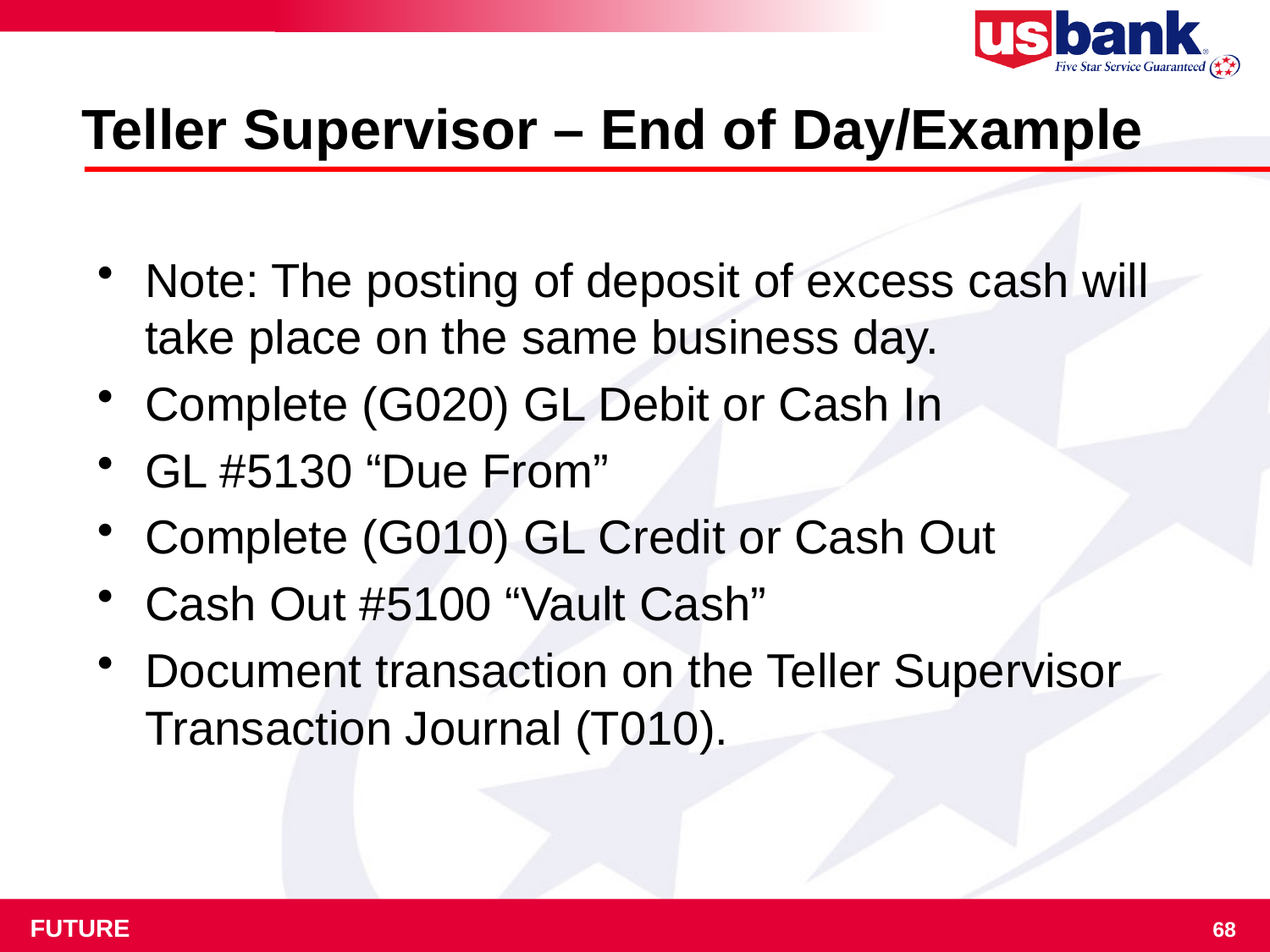

# Teller Supervisor – End of Day/Example
Note: The posting of deposit of excess cash will take place on the same business day.
Complete (G020) GL Debit or Cash In
GL #5130 “Due From”
Complete (G010) GL Credit or Cash Out
Cash Out #5100 “Vault Cash”
Document transaction on the Teller Supervisor Transaction Journal (T010).